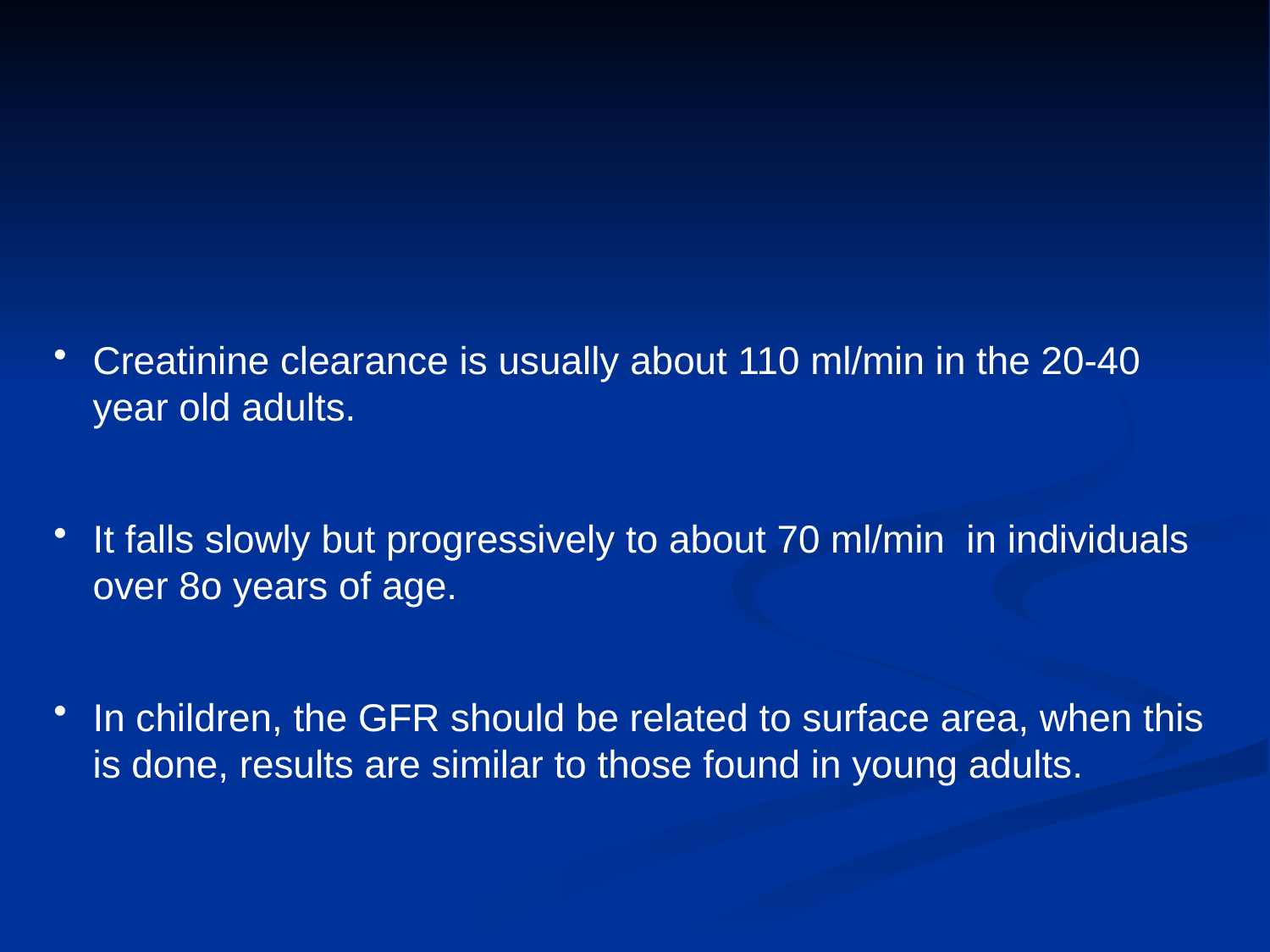

Creatinine clearance is usually about 110 ml/min in the 20-40 year old adults.

It falls slowly but progressively to about 70 ml/min  in individuals over 8o years of age.

In children, the GFR should be related to surface area, when this is done, results are similar to those found in young adults.